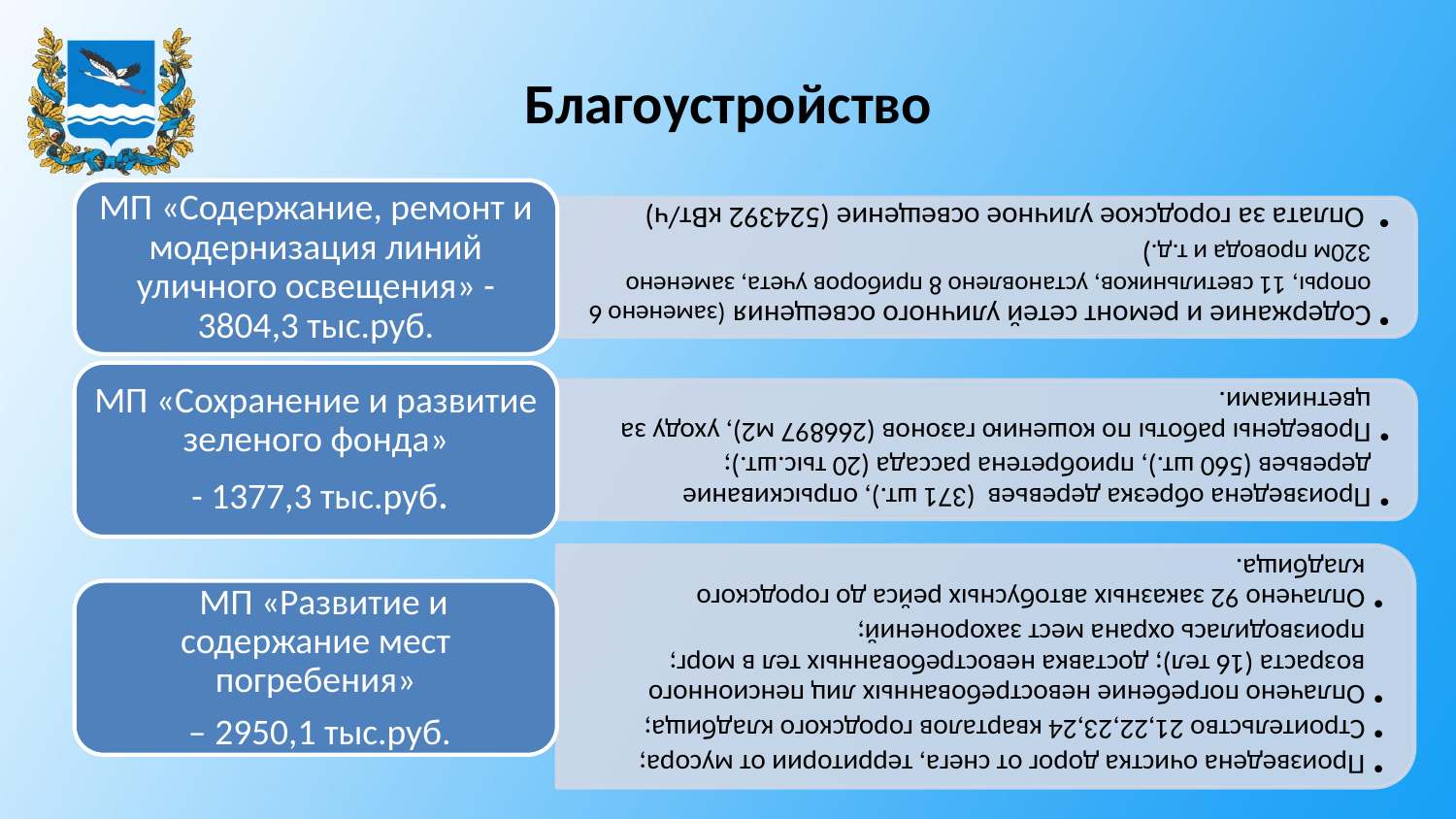

# Благоустройство
Содержание и ремонт сетей уличного освещения (заменено 6 опоры, 11 светильников, установлено 8 приборов учета, заменено 320м провода и т.д.)
 Оплата за городское уличное освещение (524392 кВт/ч)
МП «Содержание, ремонт и модернизация линий уличного освещения» - 3804,3 тыс.руб.
Произведена обрезка деревьев  (371 шт.), опрыскивание деревьев (560 шт.), приобретена рассада (20 тыс.шт.);
Проведены работы по кошению газонов (266897 м2), уходу за цветниками.
МП «Сохранение и развитие зеленого фонда»
 - 1377,3 тыс.руб.
Произведена очистка дорог от снега, территории от мусора;
Строительство 21,22,23,24 кварталов городского кладбища;
Оплачено погребение невостребованных лиц пенсионного возраста (16 тел); доставка невостребованных тел в морг; производилась охрана мест захоронений;
Оплачено 92 заказных автобусных рейса до городского кладбища.
  МП «Развитие и содержание мест погребения»
 – 2950,1 тыс.руб.